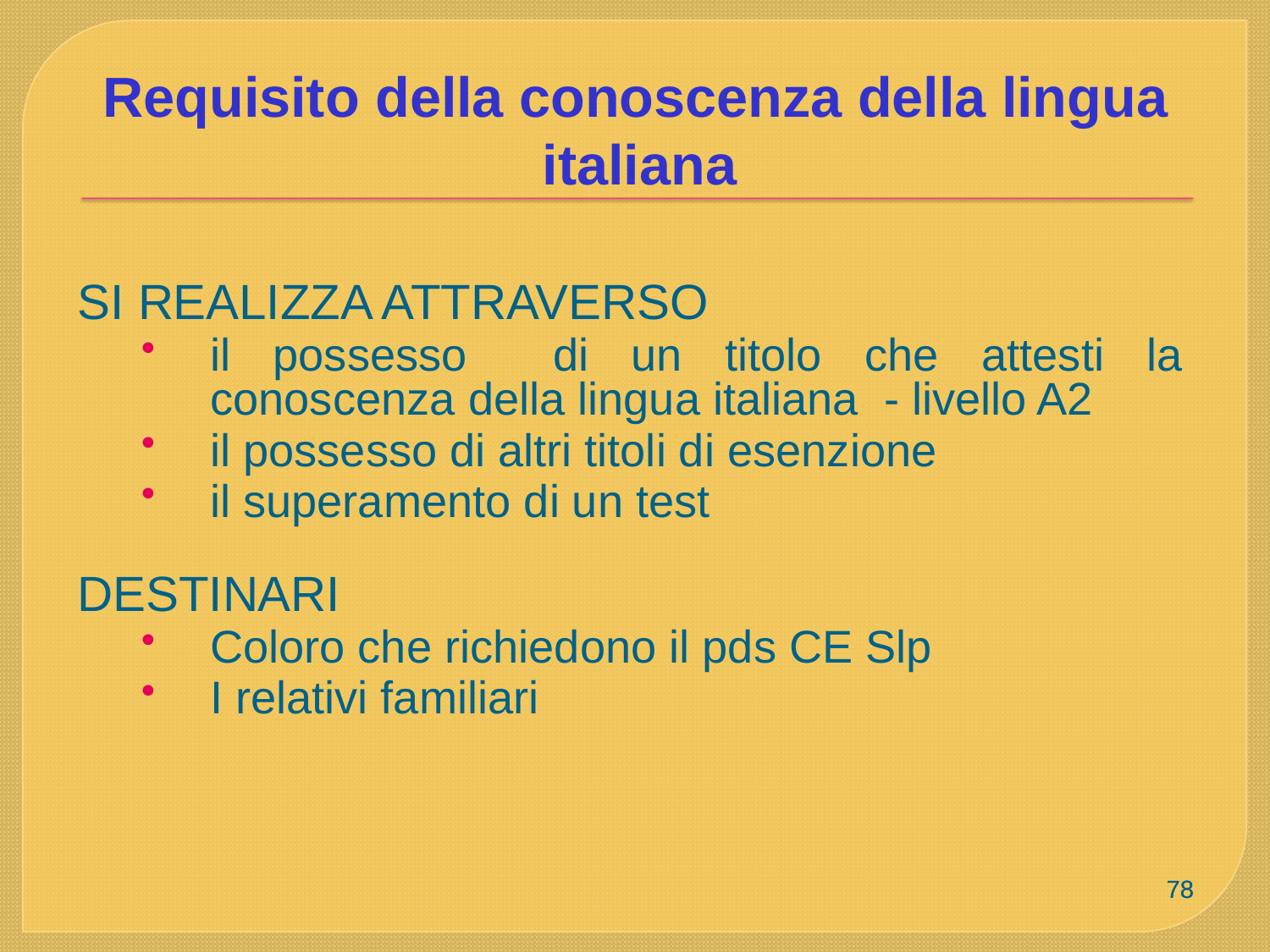

Requisito della conoscenza della lingua italiana

SI REALIZZA ATTRAVERSO
il possesso  di un titolo che attesti la conoscenza della lingua italiana  - livello A2
il possesso di altri titoli di esenzione
il superamento di un test

DESTINARI
Coloro che richiedono il pds CE Slp
I relativi familiari

78
78